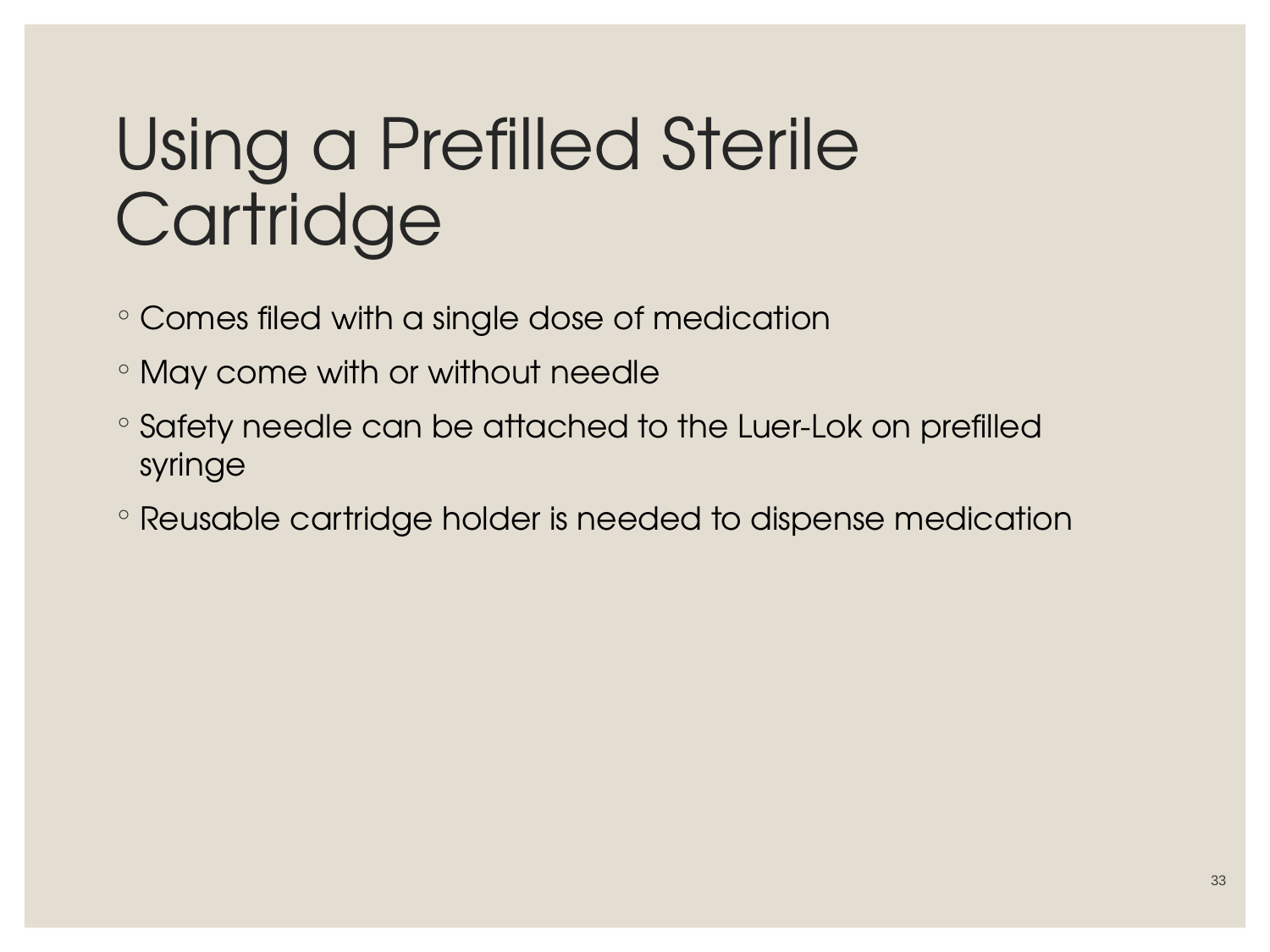

# Using a Prefilled Sterile Cartridge
Comes filed with a single dose of medication
May come with or without needle
Safety needle can be attached to the Luer-Lok on prefilled syringe
Reusable cartridge holder is needed to dispense medication
 33